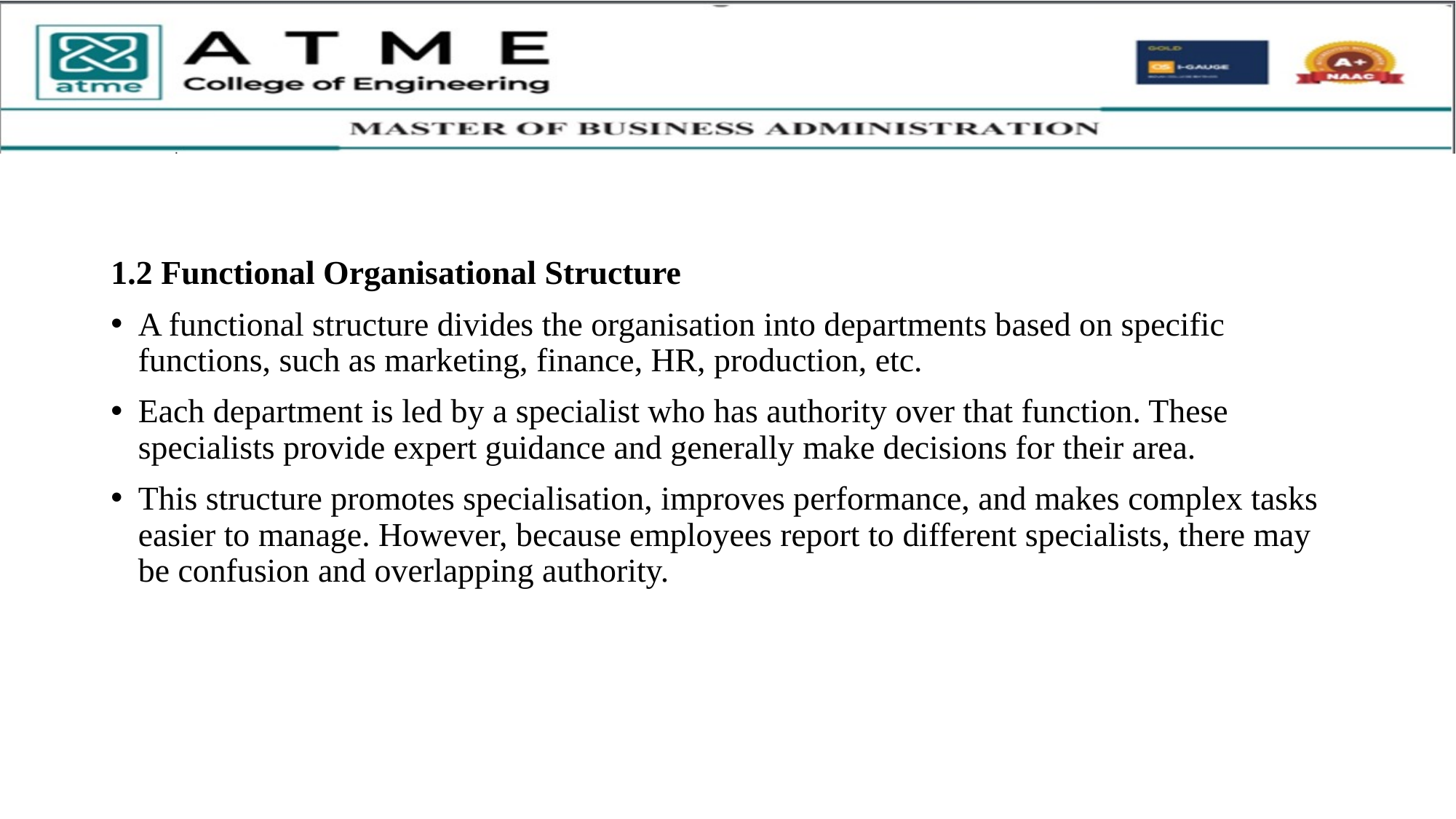

1.2 Functional Organisational Structure
A functional structure divides the organisation into departments based on specific functions, such as marketing, finance, HR, production, etc.
Each department is led by a specialist who has authority over that function. These specialists provide expert guidance and generally make decisions for their area.
This structure promotes specialisation, improves performance, and makes complex tasks easier to manage. However, because employees report to different specialists, there may be confusion and overlapping authority.